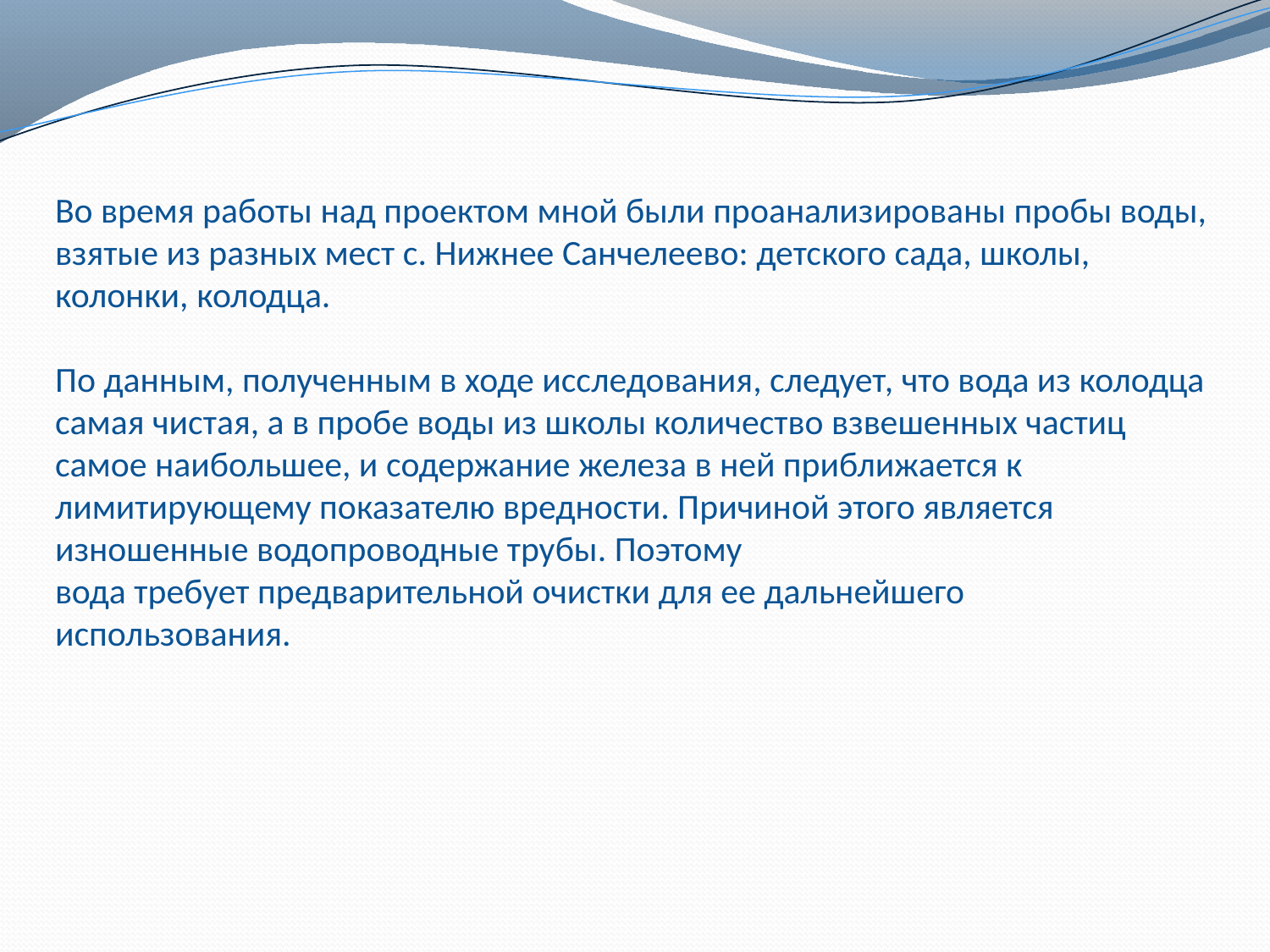

# Во время работы над проектом мной были проанализированы пробы воды, взятые из разных мест с. Нижнее Санчелеево: детского сада, школы, колонки, колодца. По данным, полученным в ходе исследования, следует, что вода из колодца самая чистая, а в пробе воды из школы количество взвешенных частиц самое наибольшее, и содержание железа в ней приближается к лимитирующему показателю вредности. Причиной этого является изношенные водопроводные трубы. Поэтому вода требует предварительной очистки для ее дальнейшего использования.